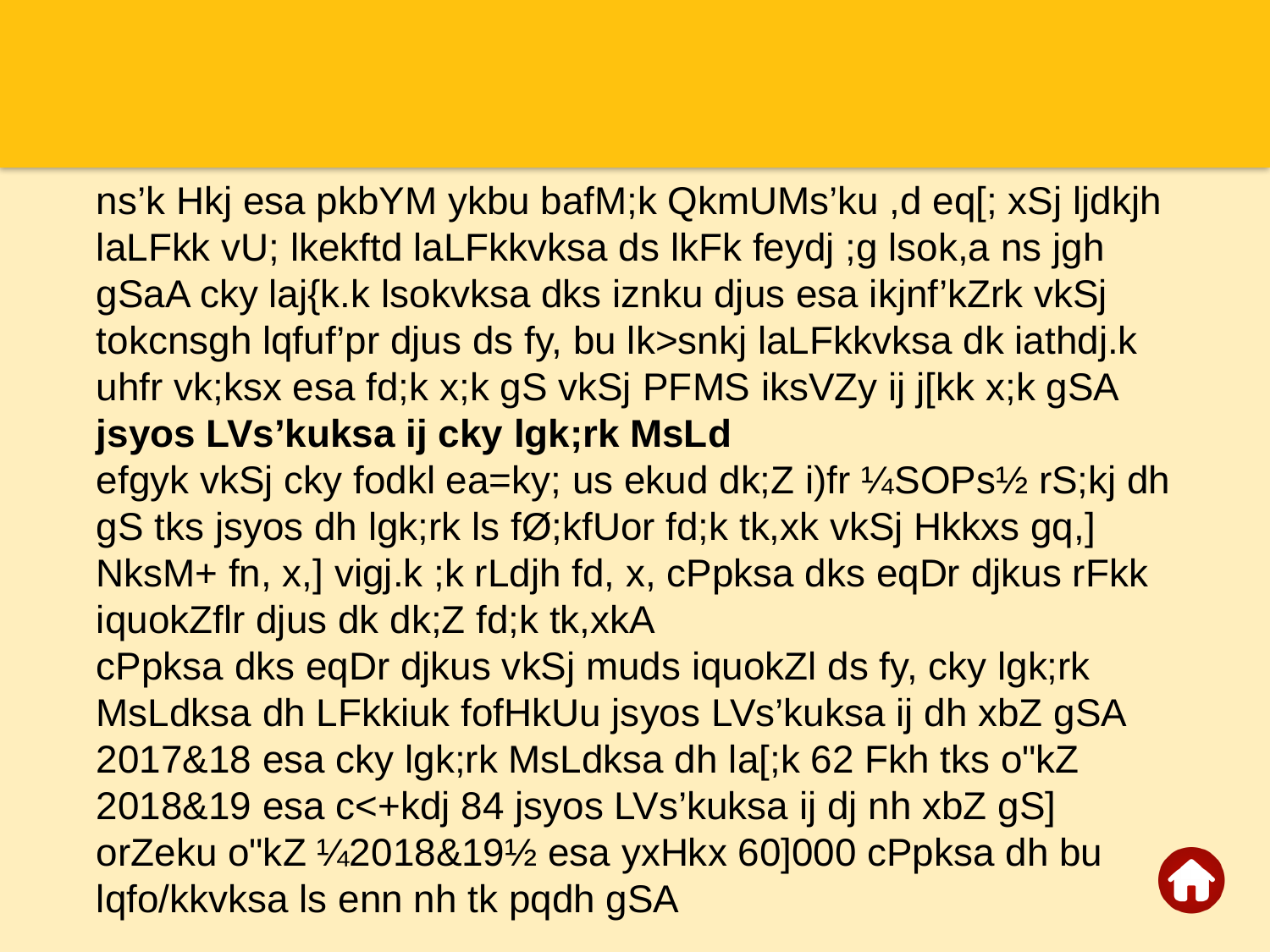

ns’k Hkj esa pkbYM ykbu bafM;k QkmUMs’ku ,d eq[; xSj ljdkjh laLFkk vU; lkekftd laLFkkvksa ds lkFk feydj ;g lsok,a ns jgh gSaA cky laj{k.k lsokvksa dks iznku djus esa ikjnf’kZrk vkSj tokcnsgh lqfuf’pr djus ds fy, bu lk>snkj laLFkkvksa dk iathdj.k uhfr vk;ksx esa fd;k x;k gS vkSj PFMS iksVZy ij j[kk x;k gSA
jsyos LVs’kuksa ij cky lgk;rk MsLd
efgyk vkSj cky fodkl ea=ky; us ekud dk;Z i)fr ¼SOPs½ rS;kj dh gS tks jsyos dh lgk;rk ls fØ;kfUor fd;k tk,xk vkSj Hkkxs gq,] NksM+ fn, x,] vigj.k ;k rLdjh fd, x, cPpksa dks eqDr djkus rFkk iquokZflr djus dk dk;Z fd;k tk,xkA
cPpksa dks eqDr djkus vkSj muds iquokZl ds fy, cky lgk;rk MsLdksa dh LFkkiuk fofHkUu jsyos LVs’kuksa ij dh xbZ gSA
2017&18 esa cky lgk;rk MsLdksa dh la[;k 62 Fkh tks o"kZ 2018&19 esa c<+kdj 84 jsyos LVs’kuksa ij dj nh xbZ gS] orZeku o"kZ ¼2018&19½ esa yxHkx 60]000 cPpksa dh bu lqfo/kkvksa ls enn nh tk pqdh gSA